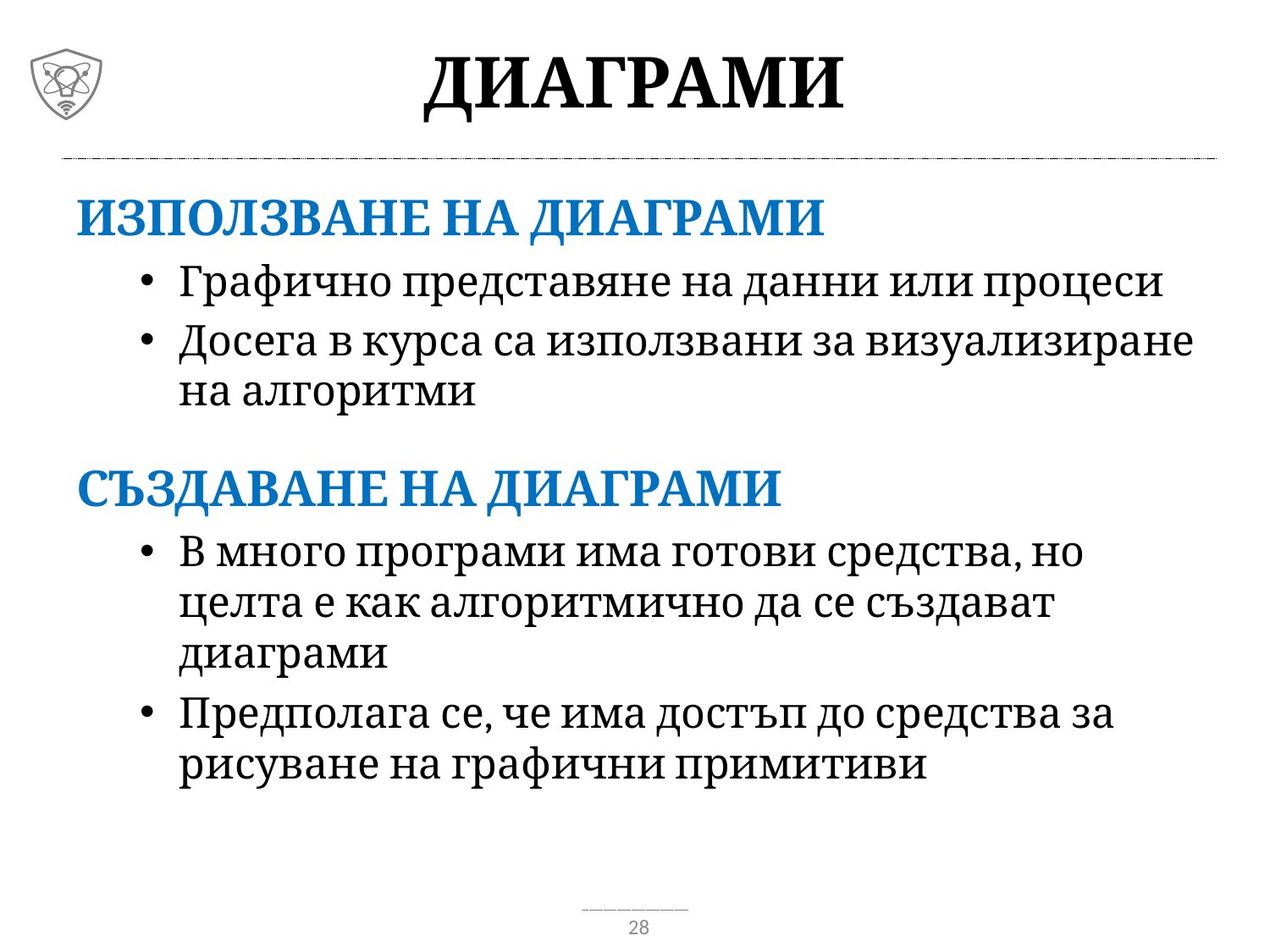

# Диаграми
Използване на диаграми
Графично представяне на данни или процеси
Досега в курса са използвани за визуализиране на алгоритми
Създаване на диаграми
В много програми има готови средства, но целта е как алгоритмично да се създават диаграми
Предполага се, че има достъп до средства за рисуване на графични примитиви
28